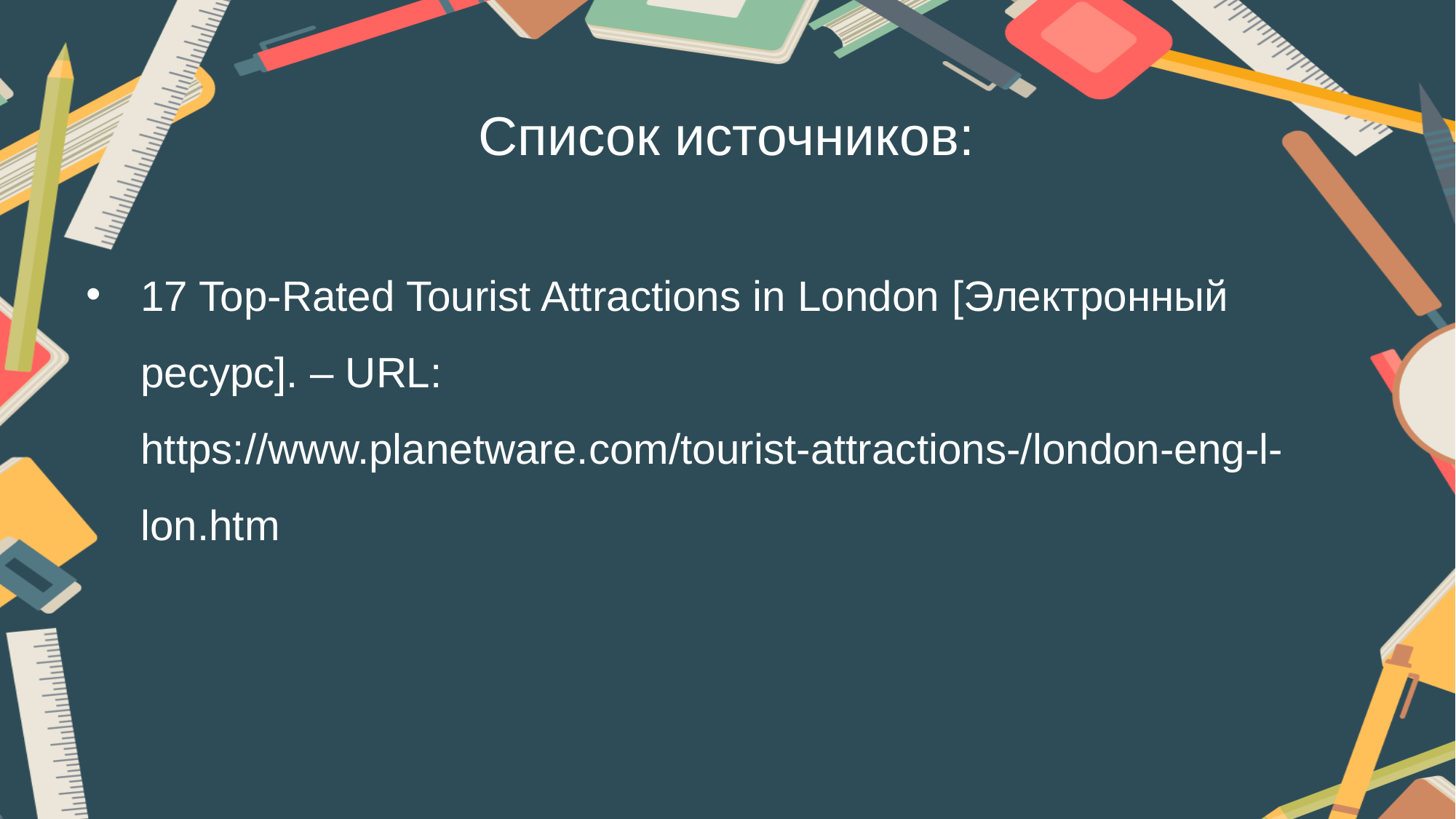

Список источников:

17 Top-Rated Tourist Attractions in London [Электронный ресурс]. – URL: https://www.planetware.com/tourist-attractions-/london-eng-l-lon.htm